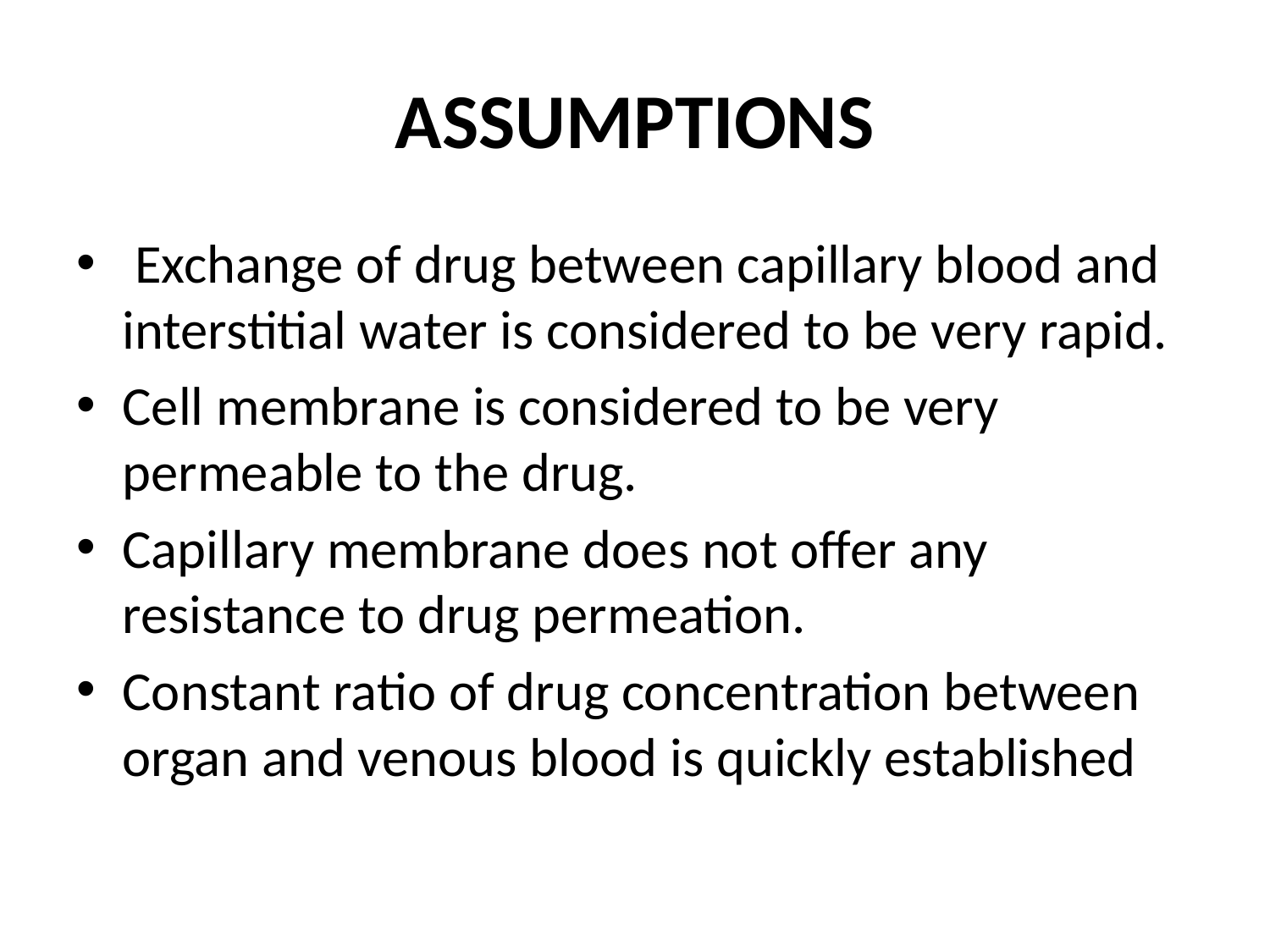

# ASSUMPTIONS
 Exchange of drug between capillary blood and interstitial water is considered to be very rapid.
Cell membrane is considered to be very permeable to the drug.
Capillary membrane does not offer any resistance to drug permeation.
Constant ratio of drug concentration between organ and venous blood is quickly established